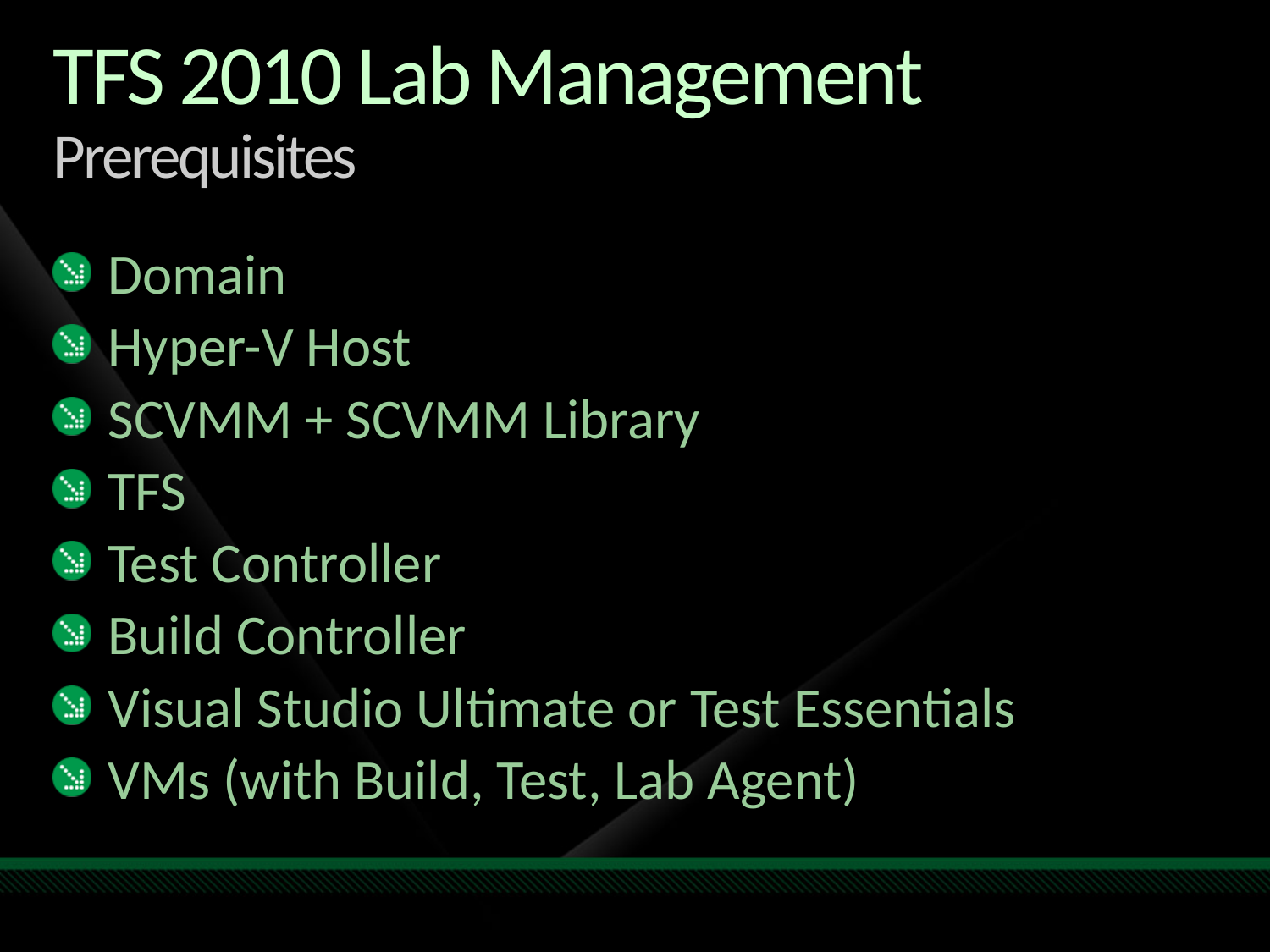

# TFS 2010 Lab Management Prerequisites

Domain
Hyper-V Host
SCVMM + SCVMM Library
TFS
Test Controller
Build Controller
Visual Studio Ultimate or Test Essentials
VMs (with Build, Test, Lab Agent)